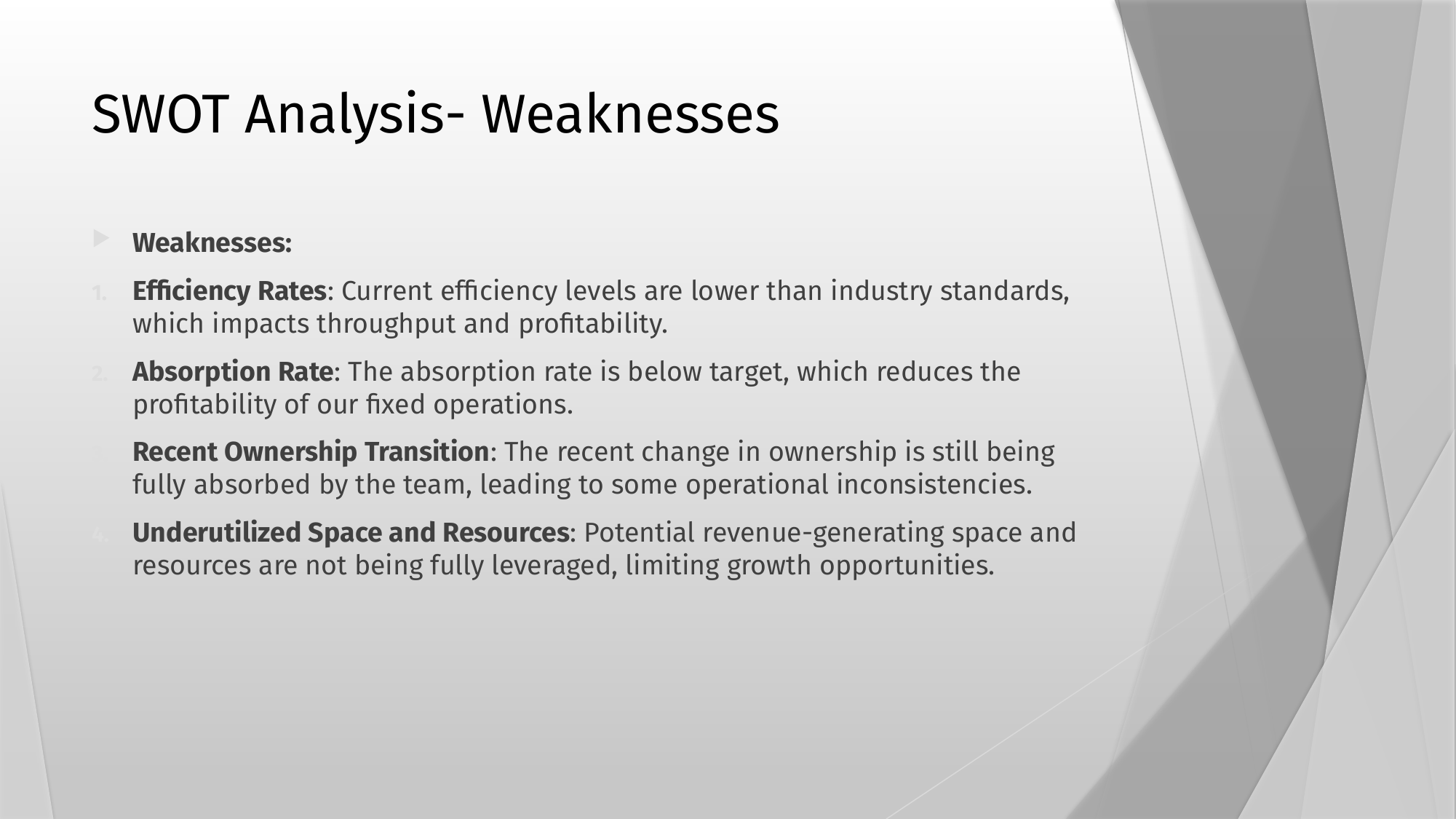

# SWOT Analysis- Weaknesses
Weaknesses:
Efficiency Rates: Current efficiency levels are lower than industry standards, which impacts throughput and profitability.
Absorption Rate: The absorption rate is below target, which reduces the profitability of our fixed operations.
Recent Ownership Transition: The recent change in ownership is still being fully absorbed by the team, leading to some operational inconsistencies.
Underutilized Space and Resources: Potential revenue-generating space and resources are not being fully leveraged, limiting growth opportunities.